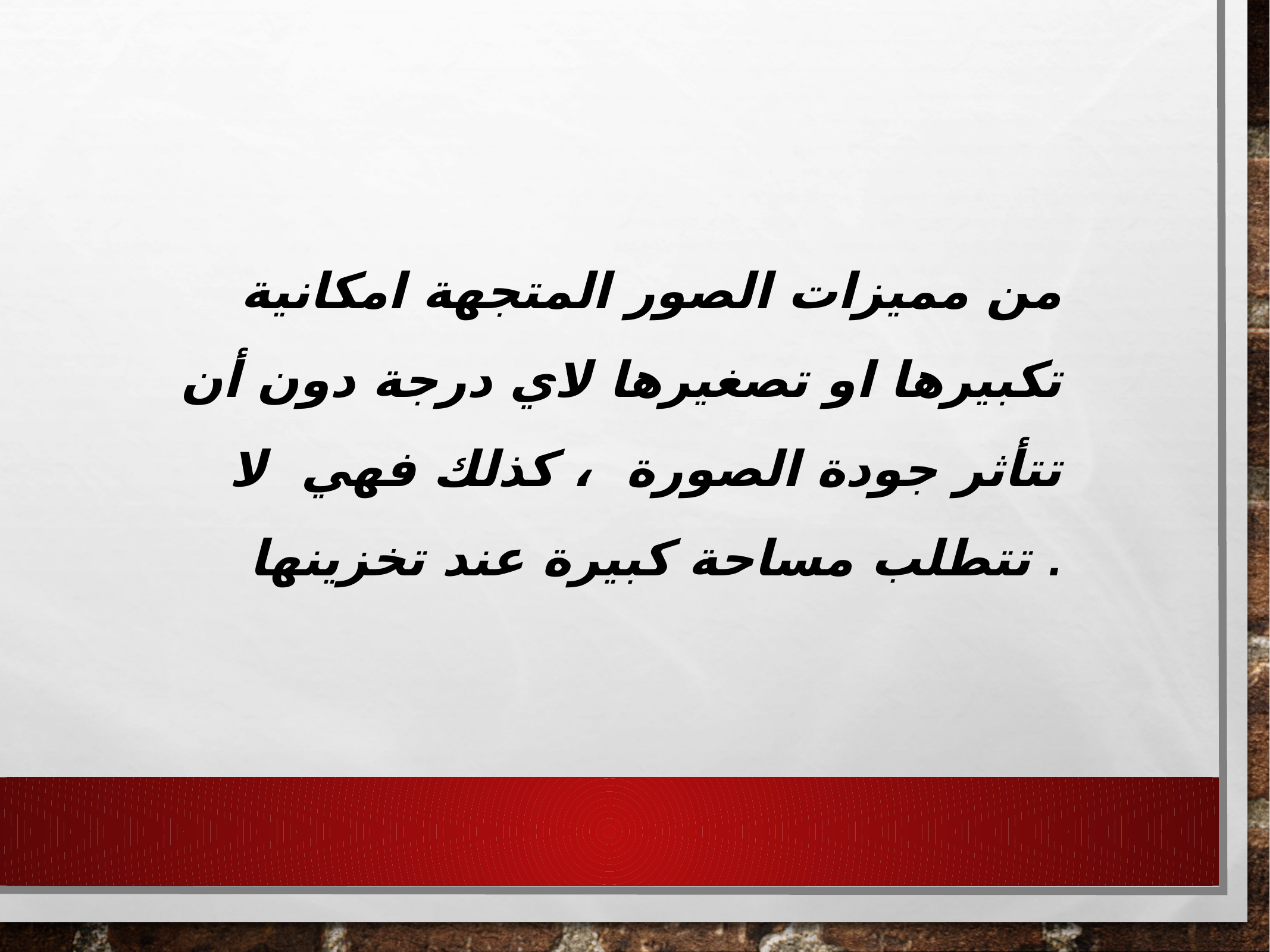

من مميزات الصور المتجهة امكانية تكبيرها او تصغيرها لاي درجة دون أن تتأثر جودة الصورة  ، كذلك فهي  لا تتطلب مساحة كبيرة عند تخزينها .